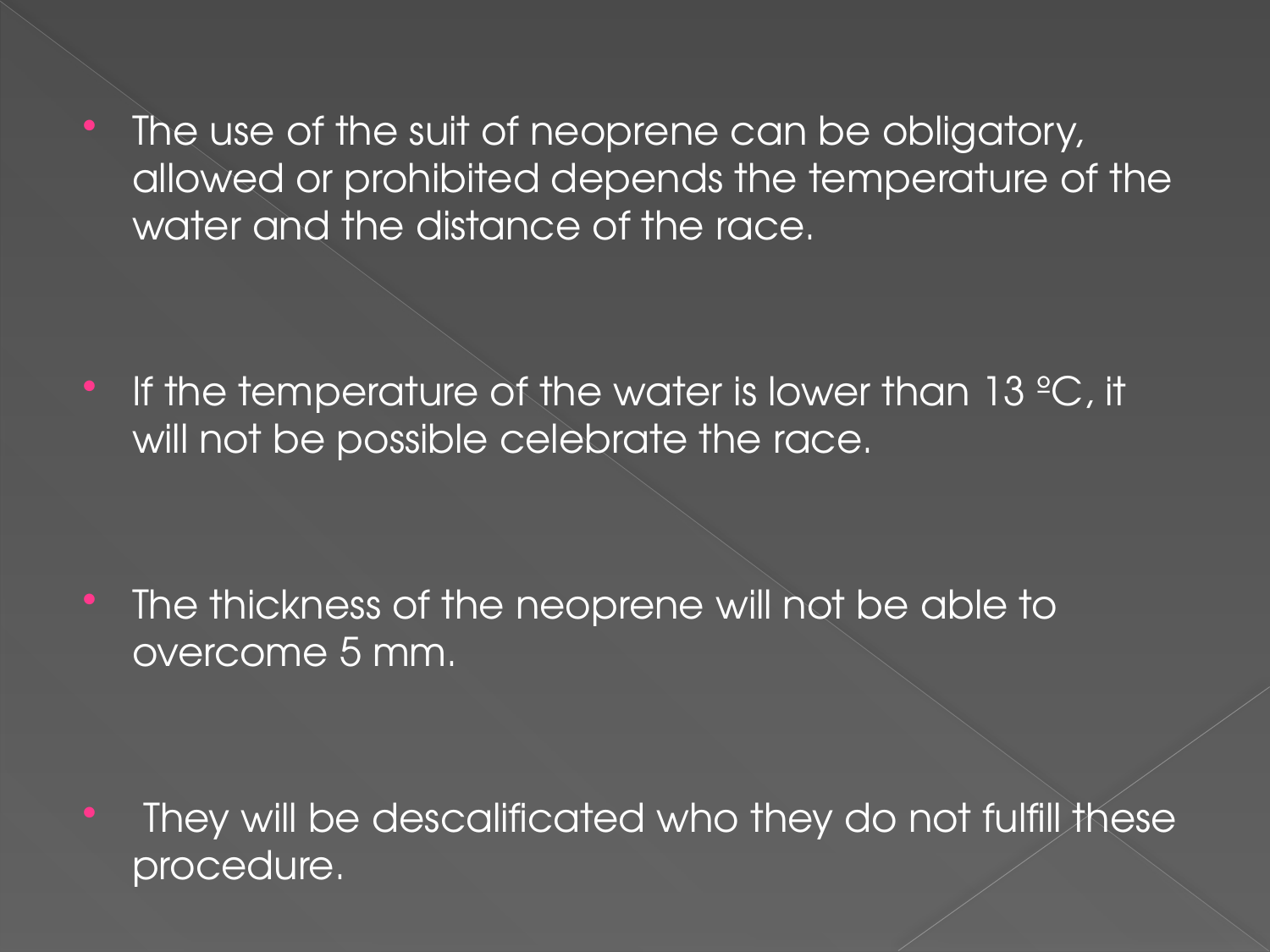

The use of the suit of neoprene can be obligatory, allowed or prohibited depends the temperature of the water and the distance of the race.

If the temperature of the water is lower than 13 ºC, it will not be possible celebrate the race.

The thickness of the neoprene will not be able to overcome 5 mm.

 They will be descalificated who they do not fulfill these procedure.